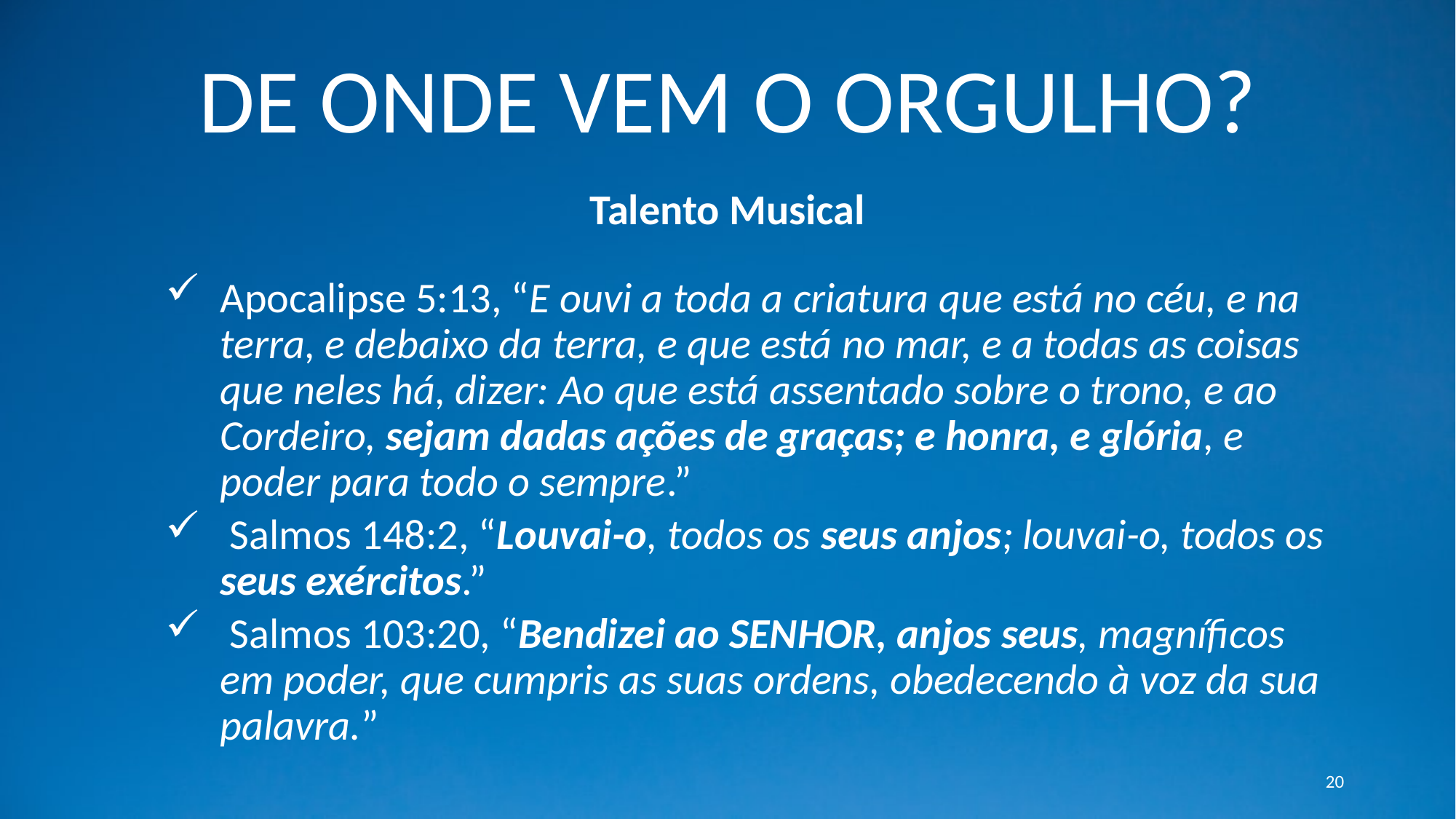

# DE ONDE VEM O ORGULHO?
Talento Musical

Apocalipse 5:13, “E ouvi a toda a criatura que está no céu, e na terra, e debaixo da terra, e que está no mar, e a todas as coisas que neles há, dizer: Ao que está assentado sobre o trono, e ao Cordeiro, sejam dadas ações de graças; e honra, e glória, e poder para todo o sempre.”
 Salmos 148:2, “Louvai-o, todos os seus anjos; louvai-o, todos os seus exércitos.”
 Salmos 103:20, “Bendizei ao SENHOR, anjos seus, magníficos em poder, que cumpris as suas ordens, obedecendo à voz da sua palavra.”
20